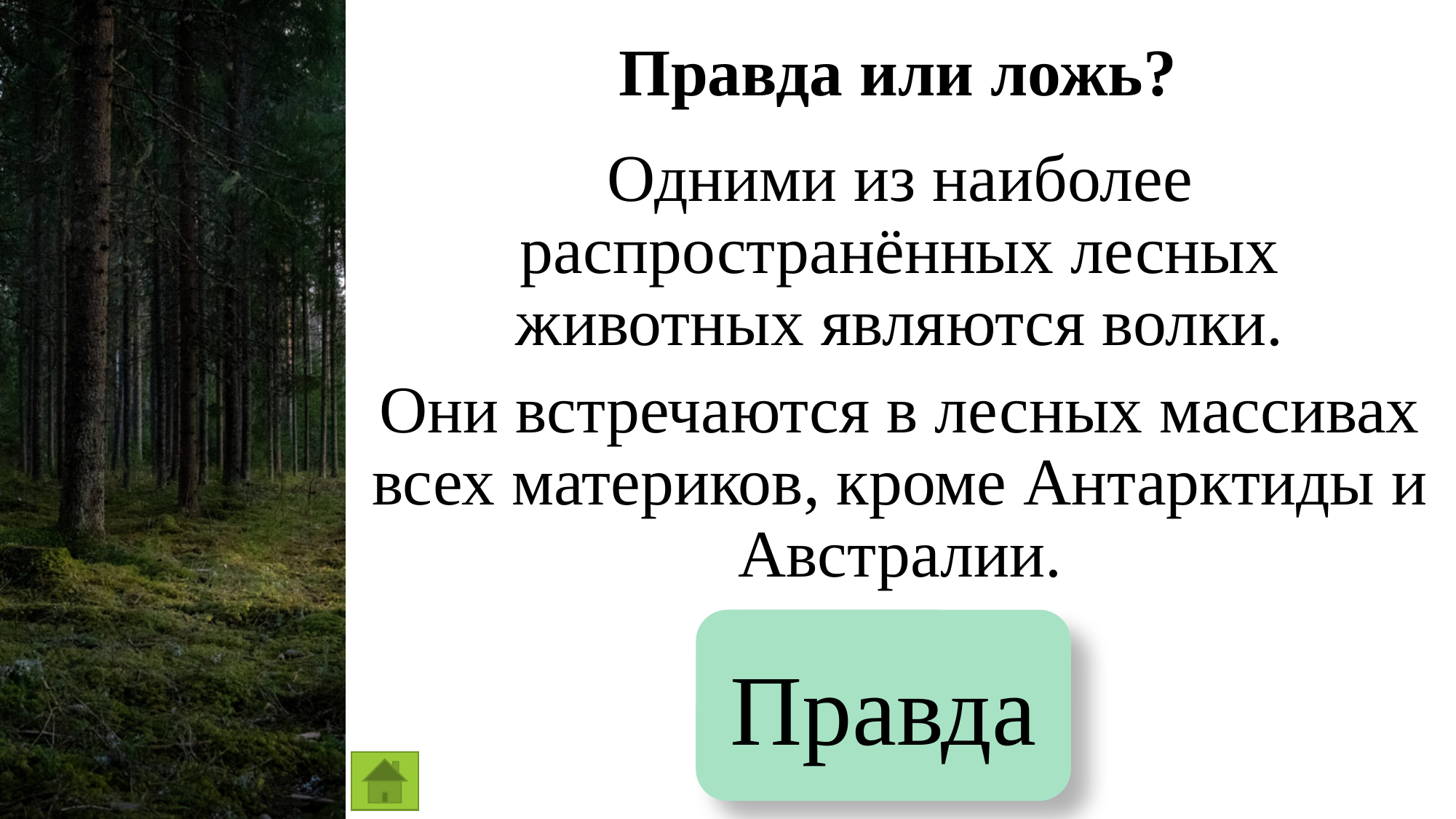

# Правда или ложь?
Одними из наиболее распространённых лесных животных являются волки.
Они встречаются в лесных массивах всех материков, кроме Антарктиды и Австралии.
Правда